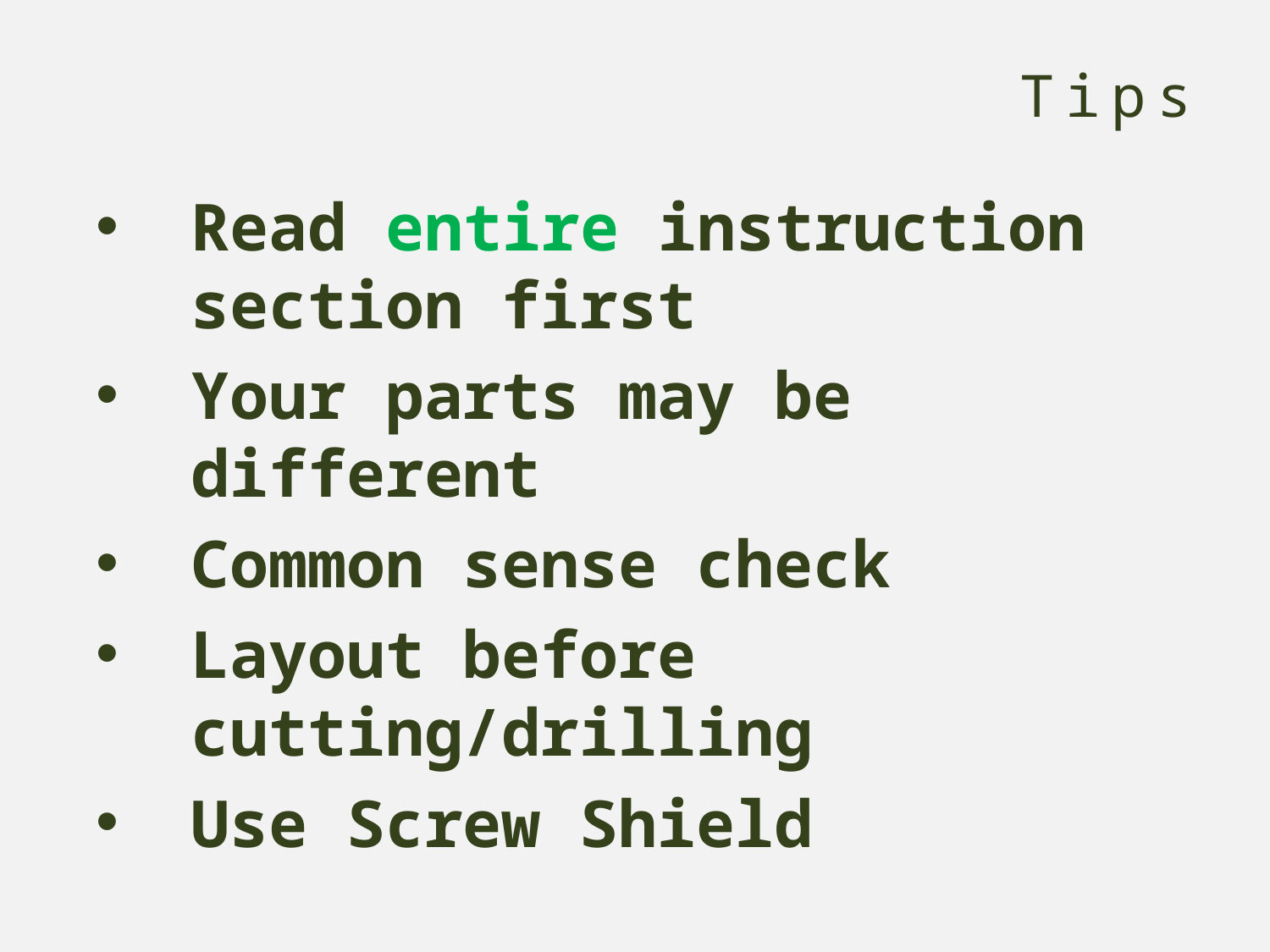

Tips
Read entire instruction section first
Your parts may be different
Common sense check
Layout before cutting/drilling
Use Screw Shield